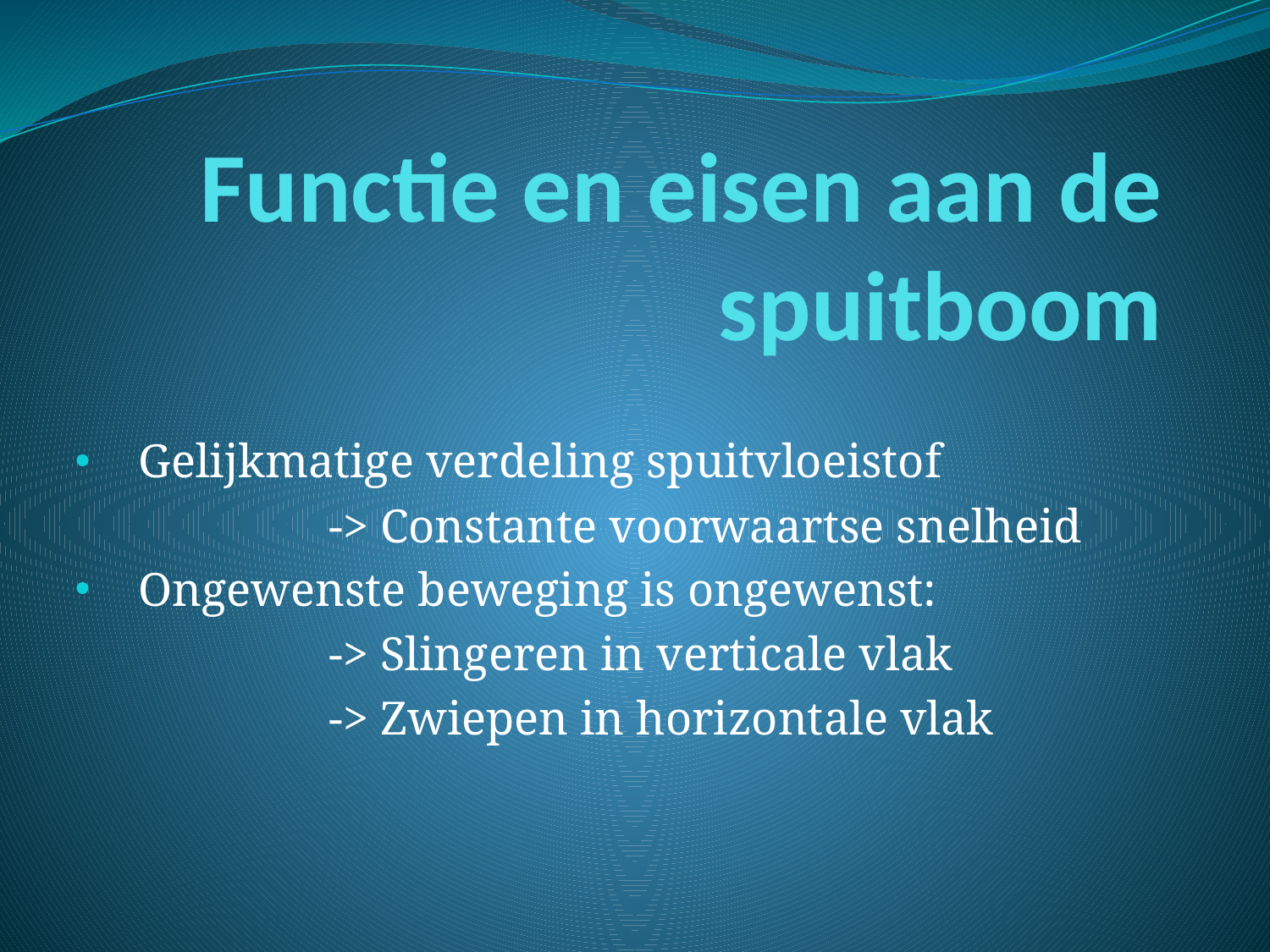

# Functie en eisen aan de spuitboom
Gelijkmatige verdeling spuitvloeistof
		-> Constante voorwaartse snelheid
Ongewenste beweging is ongewenst:
		-> Slingeren in verticale vlak
		-> Zwiepen in horizontale vlak